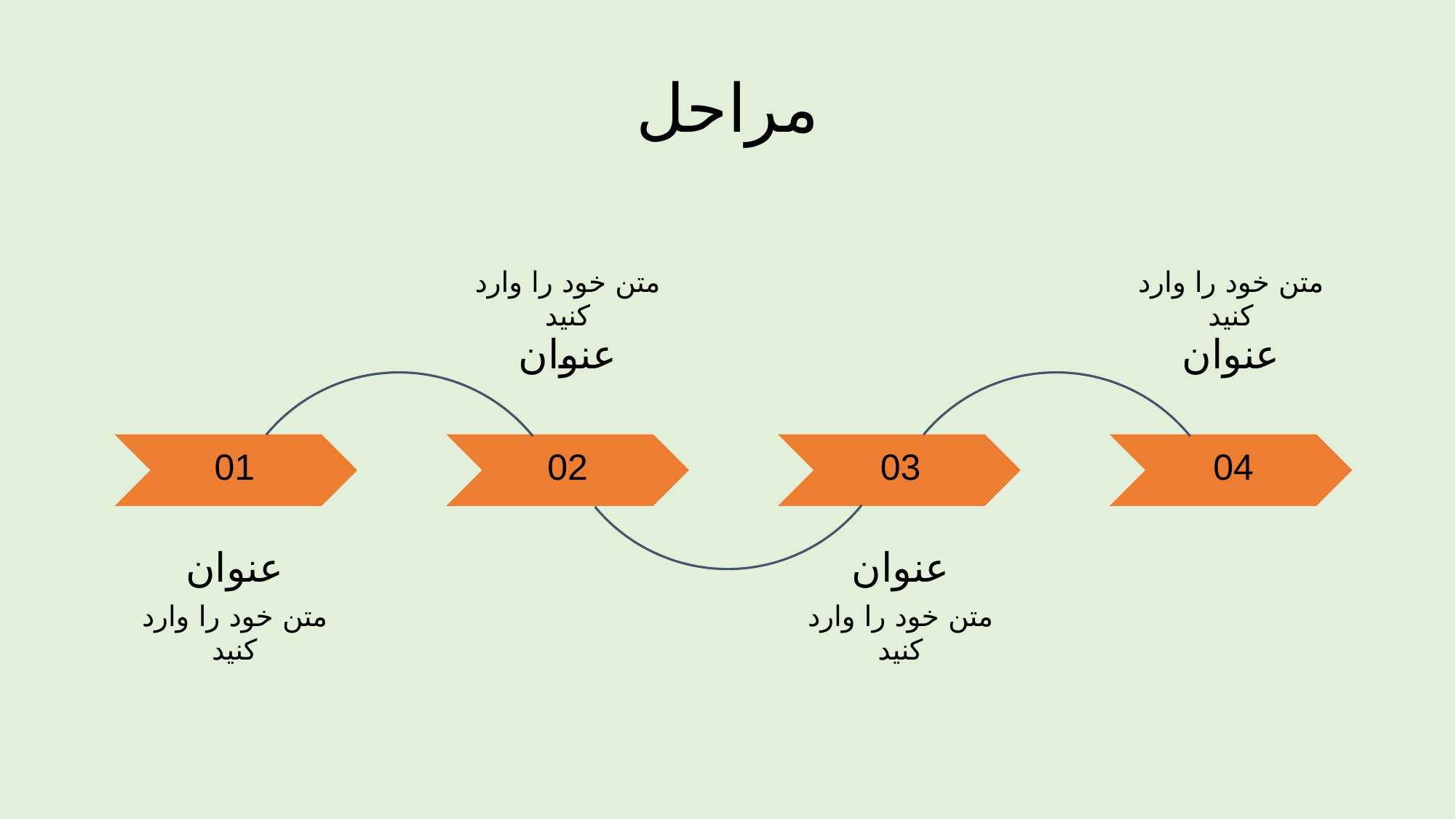

# مراحل
متن خود را وارد کنید
متن خود را وارد کنید

عنوان
عنوان

01

02

03

04
عنوان
عنوان
متن خود را وارد کنید
متن خود را وارد کنید